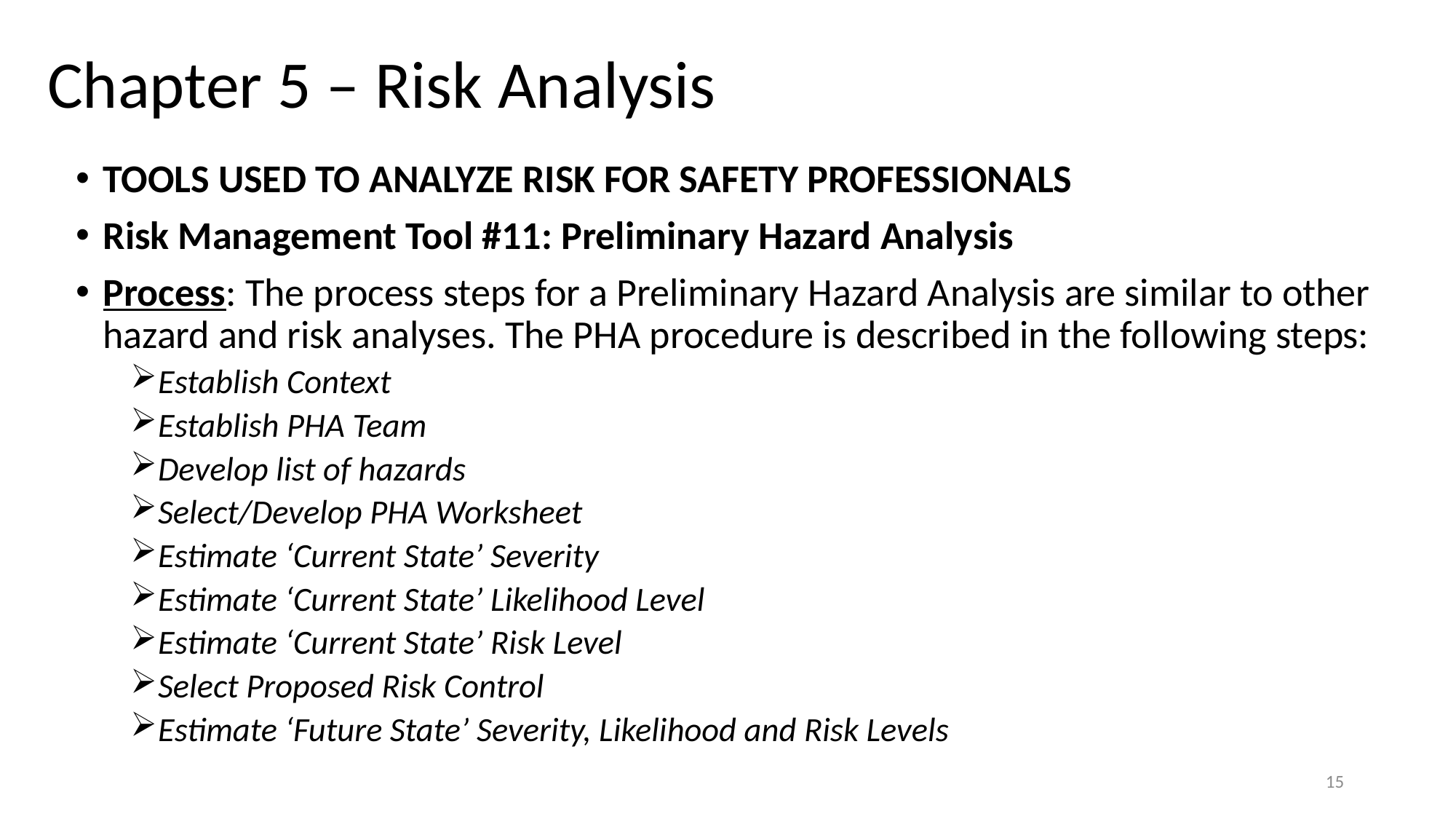

# Chapter 5 – Risk Analysis
TOOLS USED TO ANALYZE RISK FOR SAFETY PROFESSIONALS
Risk Management Tool #11: Preliminary Hazard Analysis
Process: The process steps for a Preliminary Hazard Analysis are similar to other hazard and risk analyses. The PHA procedure is described in the following steps:
Establish Context
Establish PHA Team
Develop list of hazards
Select/Develop PHA Worksheet
Estimate ‘Current State’ Severity
Estimate ‘Current State’ Likelihood Level
Estimate ‘Current State’ Risk Level
Select Proposed Risk Control
Estimate ‘Future State’ Severity, Likelihood and Risk Levels
15